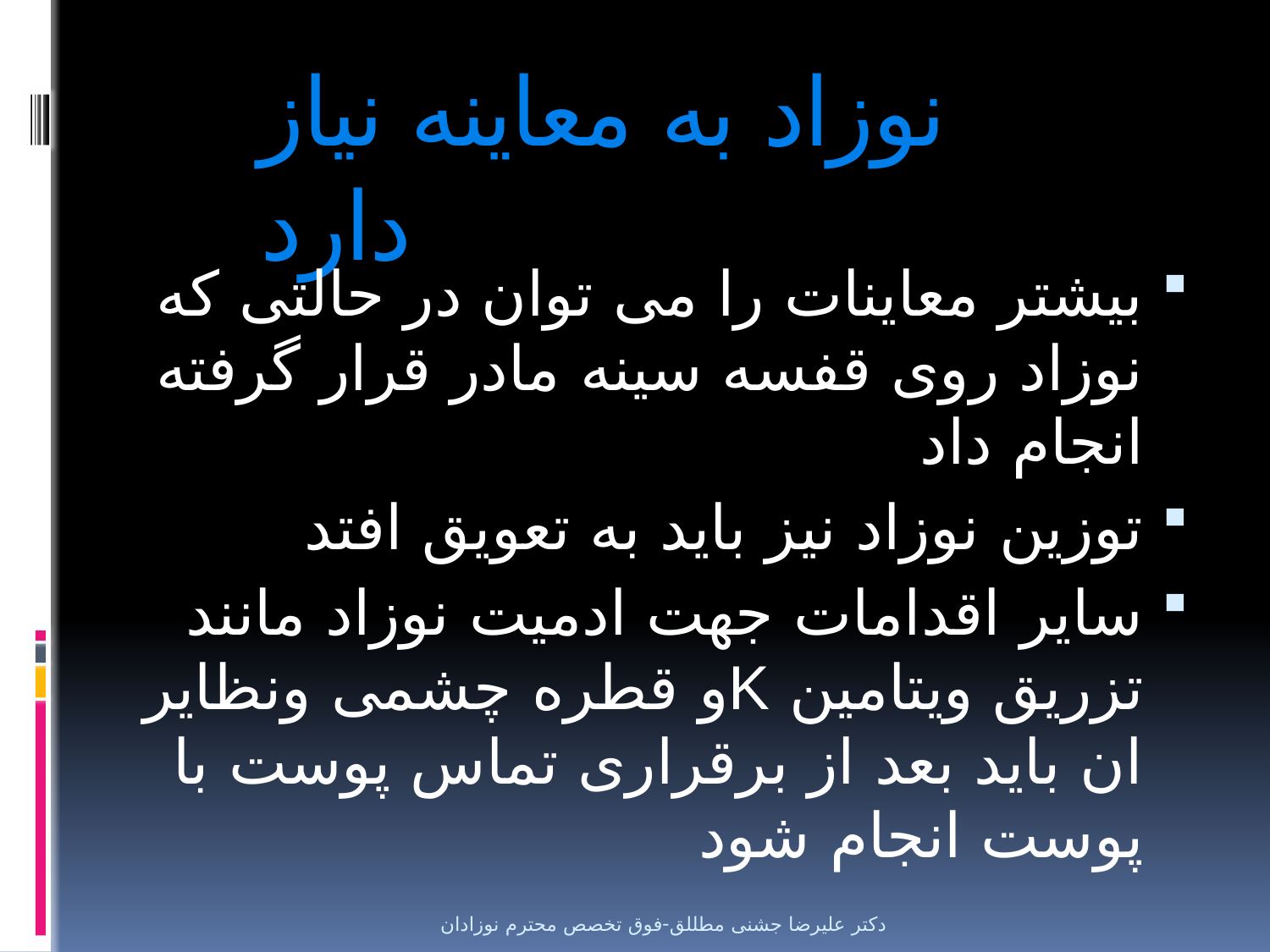

# نوزاد به معاینه نیاز دارد
بیشتر معاینات را می توان در حالتی که نوزاد روی قفسه سینه مادر قرار گرفته انجام داد
توزین نوزاد نیز باید به تعویق افتد
سایر اقدامات جهت ادمیت نوزاد مانند تزریق ویتامین Kو قطره چشمی ونظایر ان باید بعد از برقراری تماس پوست با پوست انجام شود
دکتر علیرضا جشنی مطللق-فوق تخصص محترم نوزادان